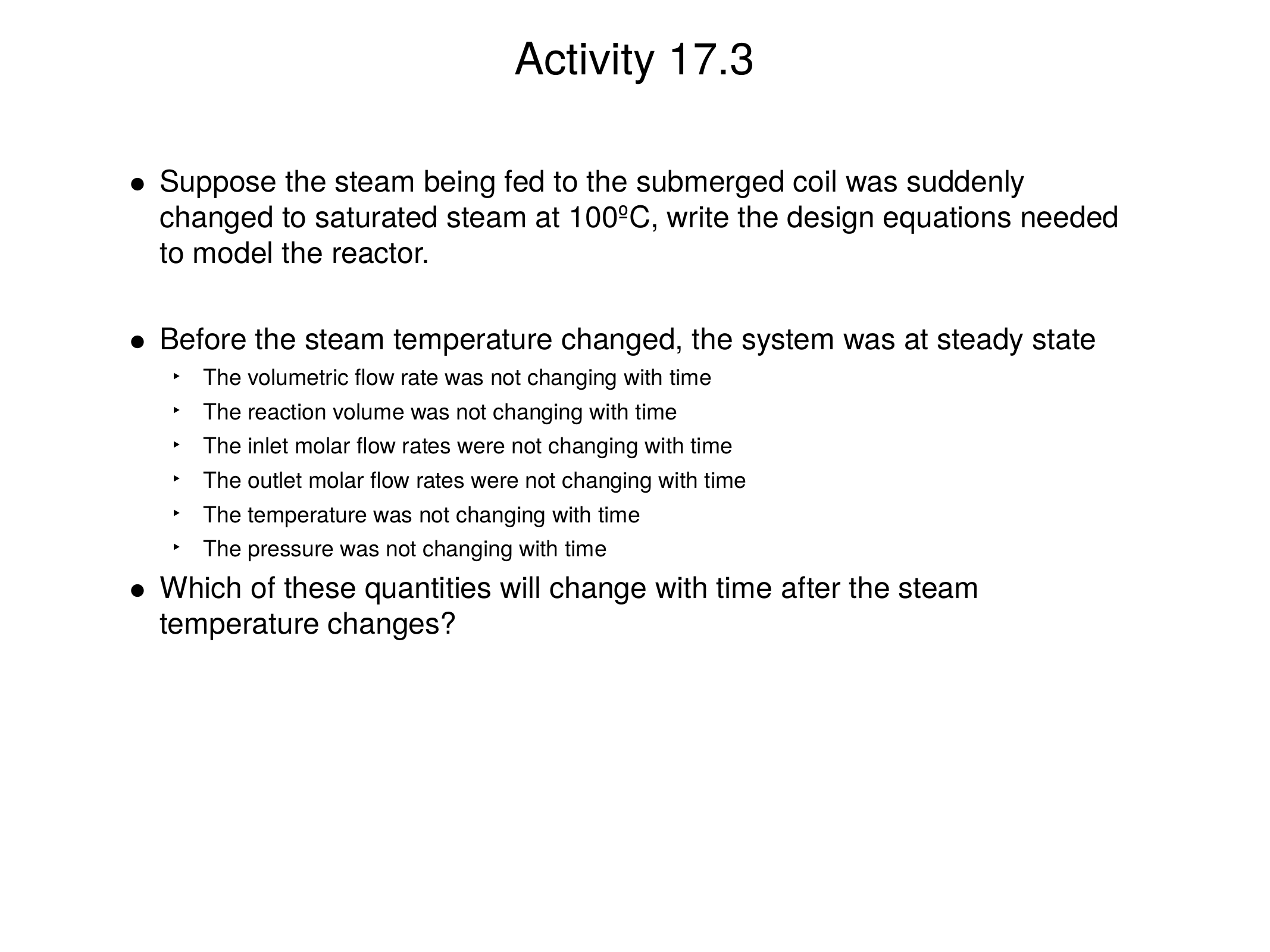

# Activity 17.3
Suppose the steam being fed to the submerged coil was suddenly changed to saturated steam at 100ºC, write the design equations needed to model the reactor.

Before the steam temperature changed, the system was at steady state
The volumetric flow rate was not changing with time
The reaction volume was not changing with time
The inlet molar flow rates were not changing with time
The outlet molar flow rates were not changing with time
The temperature was not changing with time
The pressure was not changing with time
Which of these quantities will change with time after the steam temperature changes?